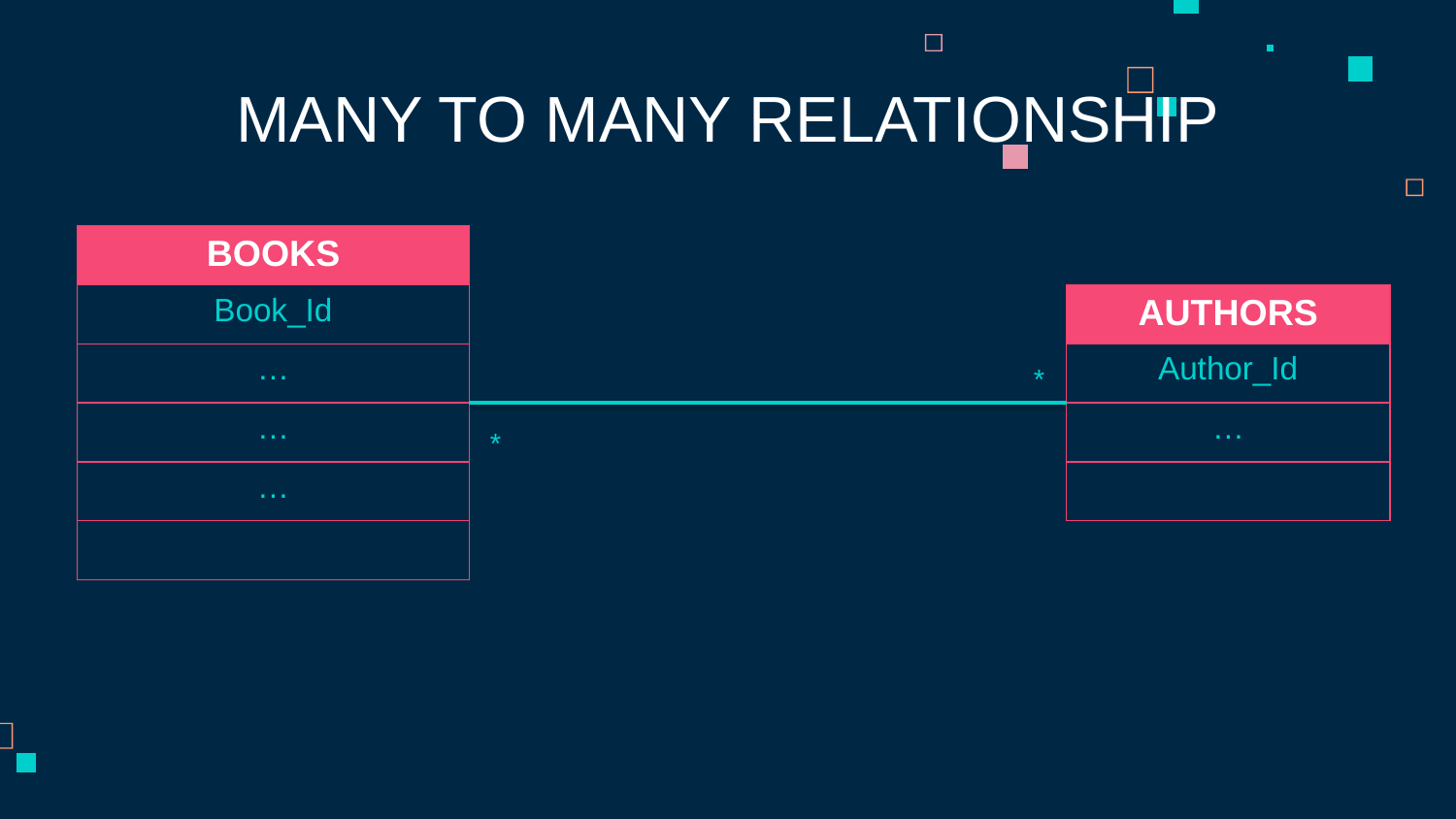

MANY TO MANY RELATIONSHIP
| BOOKS |
| --- |
| Book\_Id |
| … |
| … |
| … |
|  |
| AUTHORS |
| --- |
| Author\_Id |
| … |
|  |
*
*